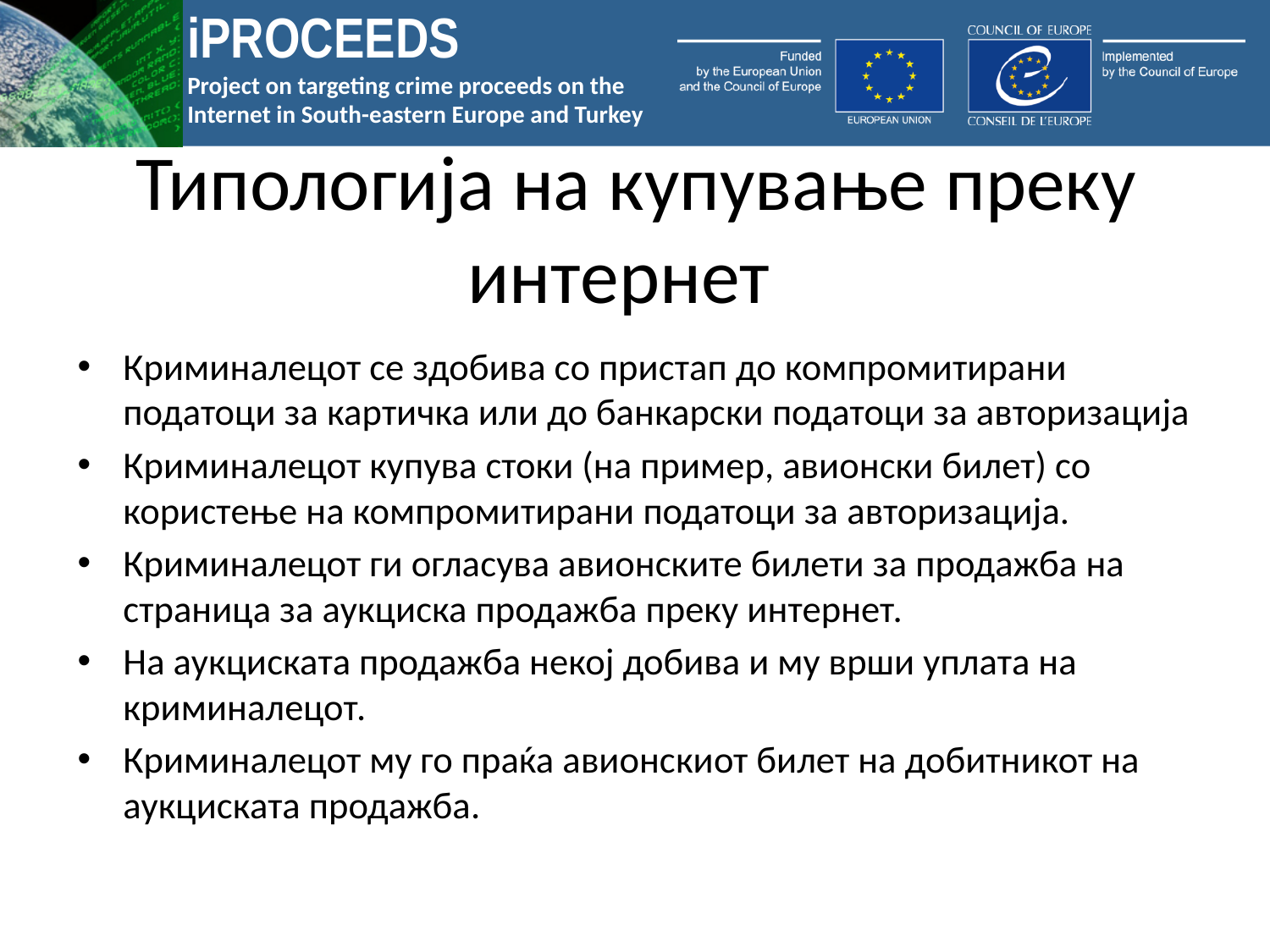

# Типологија на купување преку интернет
Криминалецот се здобива со пристап до компромитирани податоци за картичка или до банкарски податоци за авторизација
Криминалецот купува стоки (на пример, авионски билет) со користење на компромитирани податоци за авторизација.
Криминалецот ги огласува авионските билети за продажба на страница за аукциска продажба преку интернет.
На аукциската продажба некој добива и му врши уплата на криминалецот.
Криминалецот му го праќа авионскиот билет на добитникот на аукциската продажба.